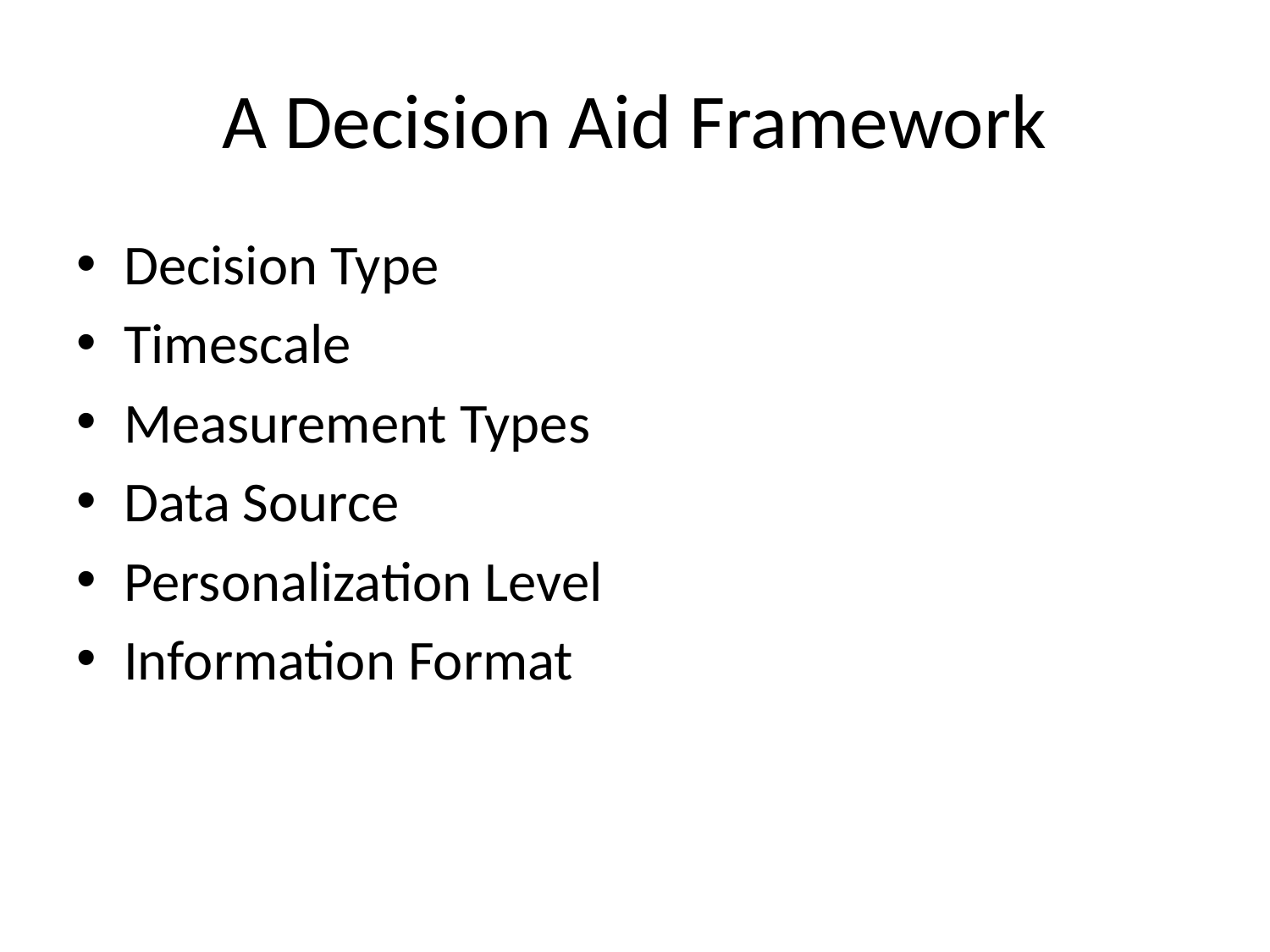

# A Decision Aid Framework
Decision Type
Timescale
Measurement Types
Data Source
Personalization Level
Information Format